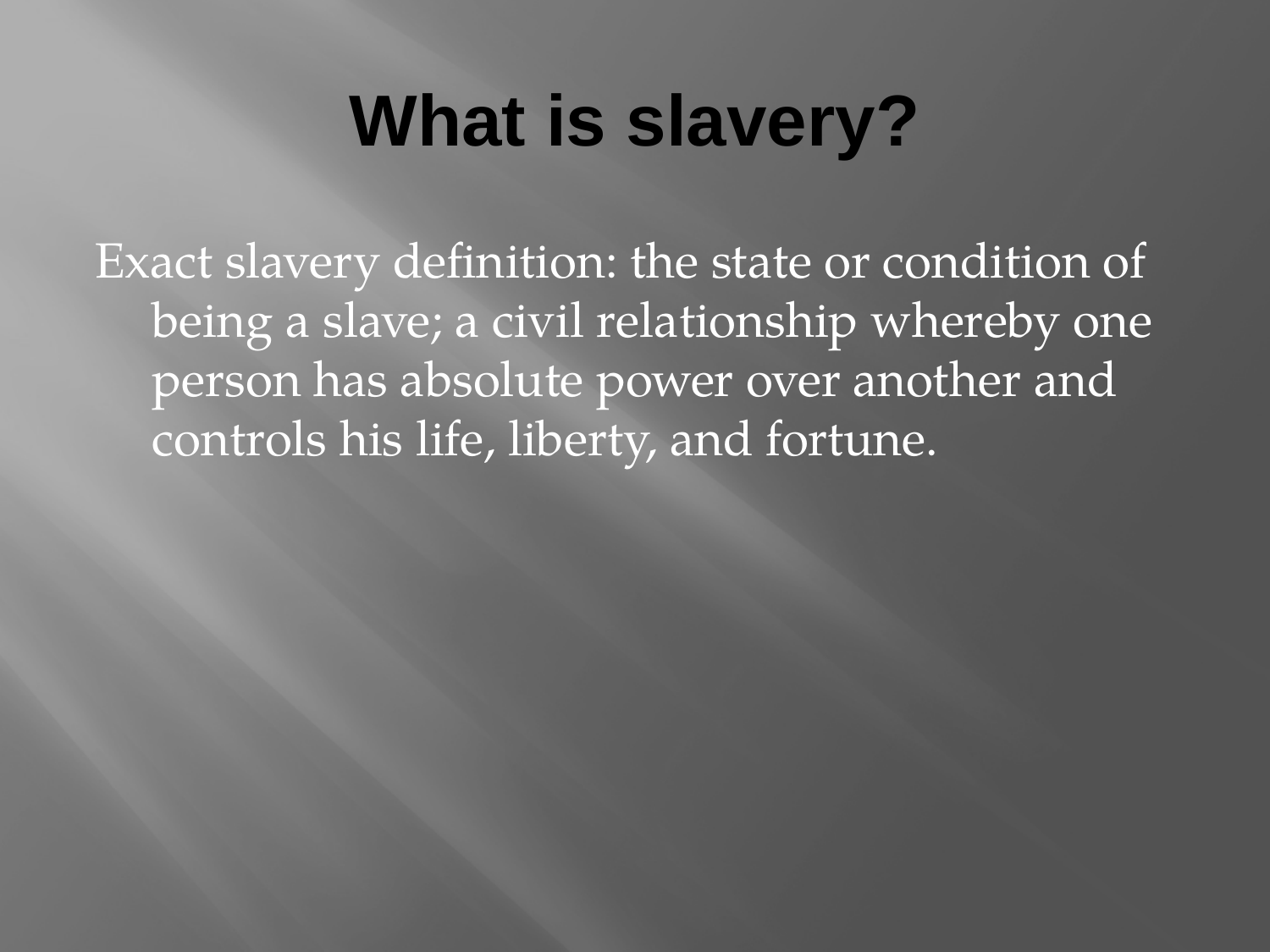

# What is slavery?
Exact slavery definition: the state or condition of being a slave; a civil relationship whereby one person has absolute power over another and controls his life, liberty, and fortune.